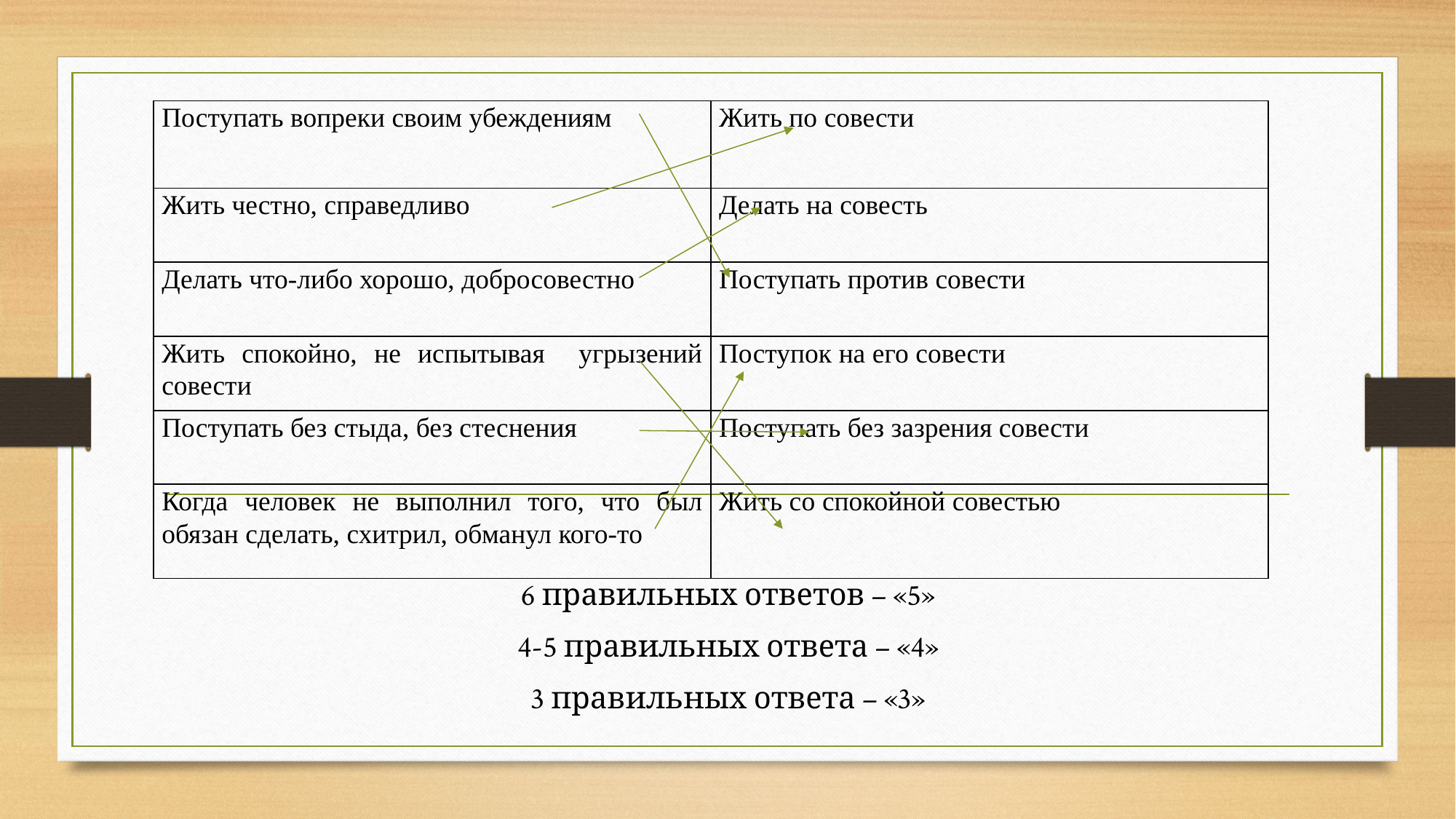

| Поступать вопреки своим убеждениям | Жить по совести |
| --- | --- |
| Жить честно, справедливо | Делать на совесть |
| Делать что-либо хорошо, добросовестно | Поступать против совести |
| Жить спокойно, не испытывая угрызений совести | Поступок на его совести |
| Поступать без стыда, без стеснения | Поступать без зазрения совести |
| Когда человек не выполнил того, что был обязан сделать, схитрил, обманул кого-то | Жить со спокойной совестью |
6 правильных ответов – «5»
4-5 правильных ответа – «4»
3 правильных ответа – «3»